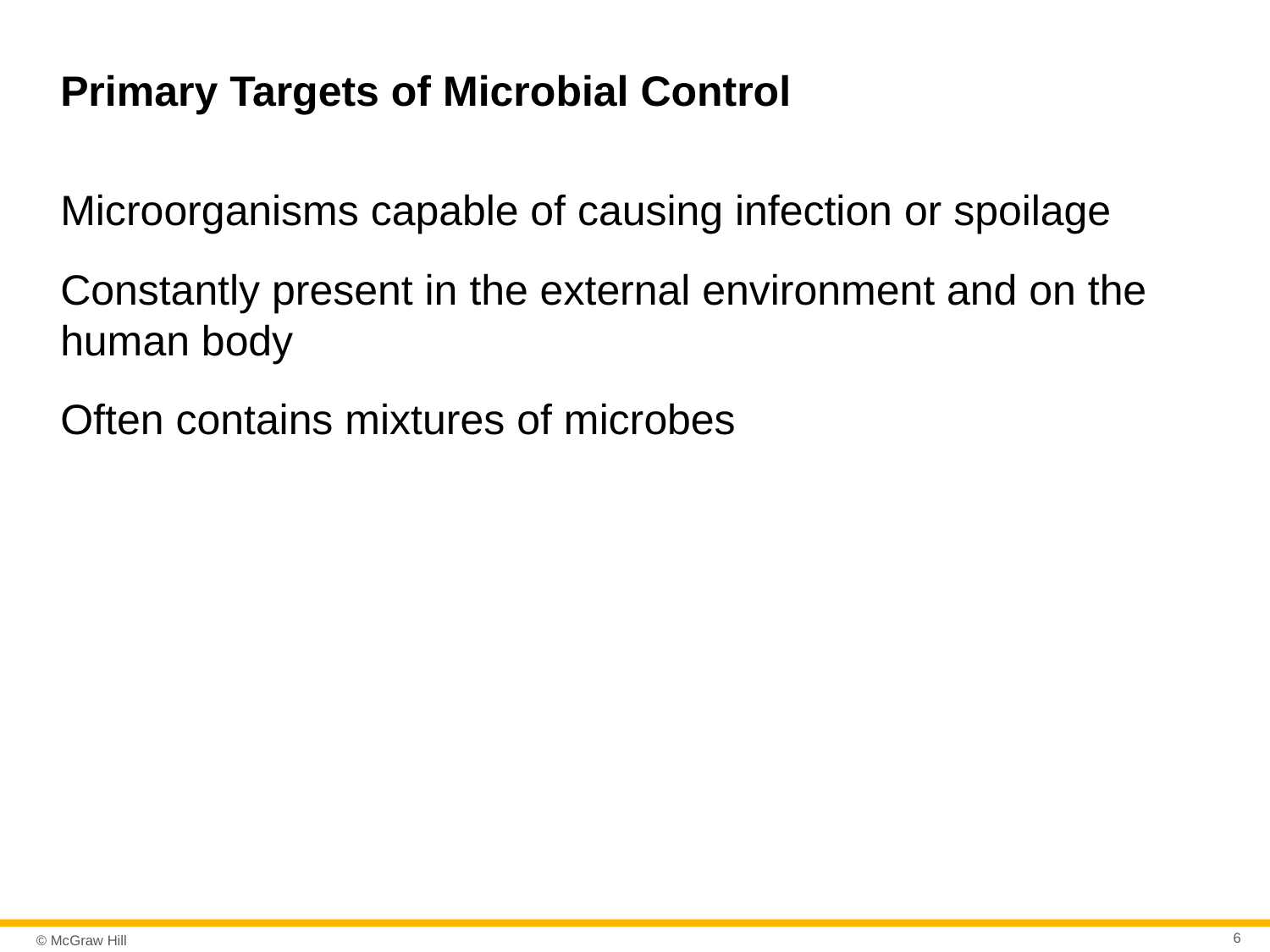

# Primary Targets of Microbial Control
Microorganisms capable of causing infection or spoilage
Constantly present in the external environment and on the human body
Often contains mixtures of microbes